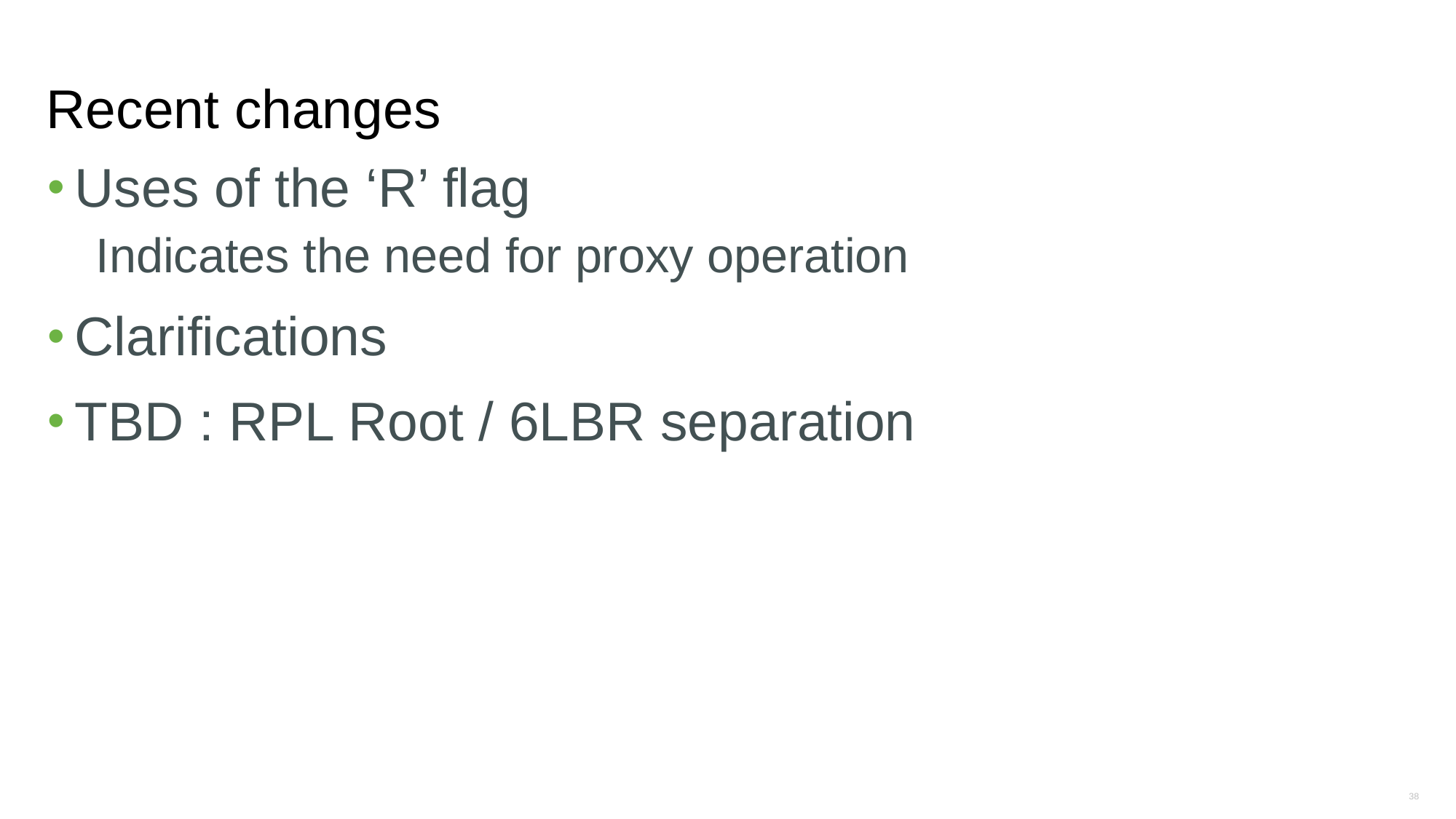

# Recent changes
Uses of the ‘R’ flag
Indicates the need for proxy operation
Clarifications
TBD : RPL Root / 6LBR separation